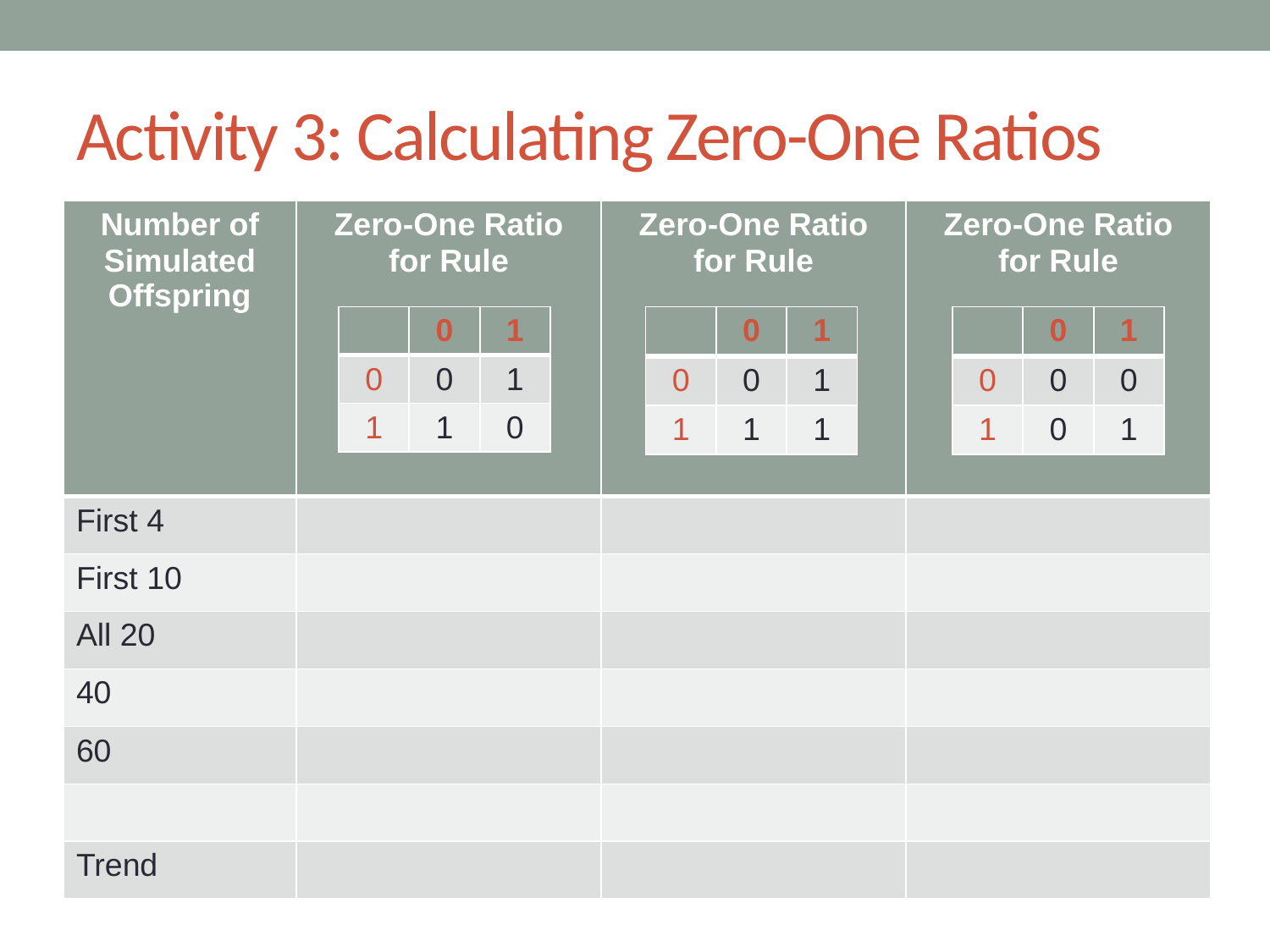

# Activity 3: Calculating Zero-One Ratios
| Number of Simulated Offspring | Zero-One Ratio for Rule | Zero-One Ratio for Rule | Zero-One Ratio for Rule |
| --- | --- | --- | --- |
| First 4 |  |  |  |
| First 10 |  |  |  |
| All 20 |  |  |  |
| 40 |  |  |  |
| 60 |  |  |  |
|  |  |  |  |
| Trend |  |  |  |
|  | 0 | 1 |
| --- | --- | --- |
| 0 | 0 | 1 |
| 1 | 1 | 0 |
|  | 0 | 1 |
| --- | --- | --- |
| 0 | 0 | 1 |
| 1 | 1 | 1 |
|  | 0 | 1 |
| --- | --- | --- |
| 0 | 0 | 0 |
| 1 | 0 | 1 |